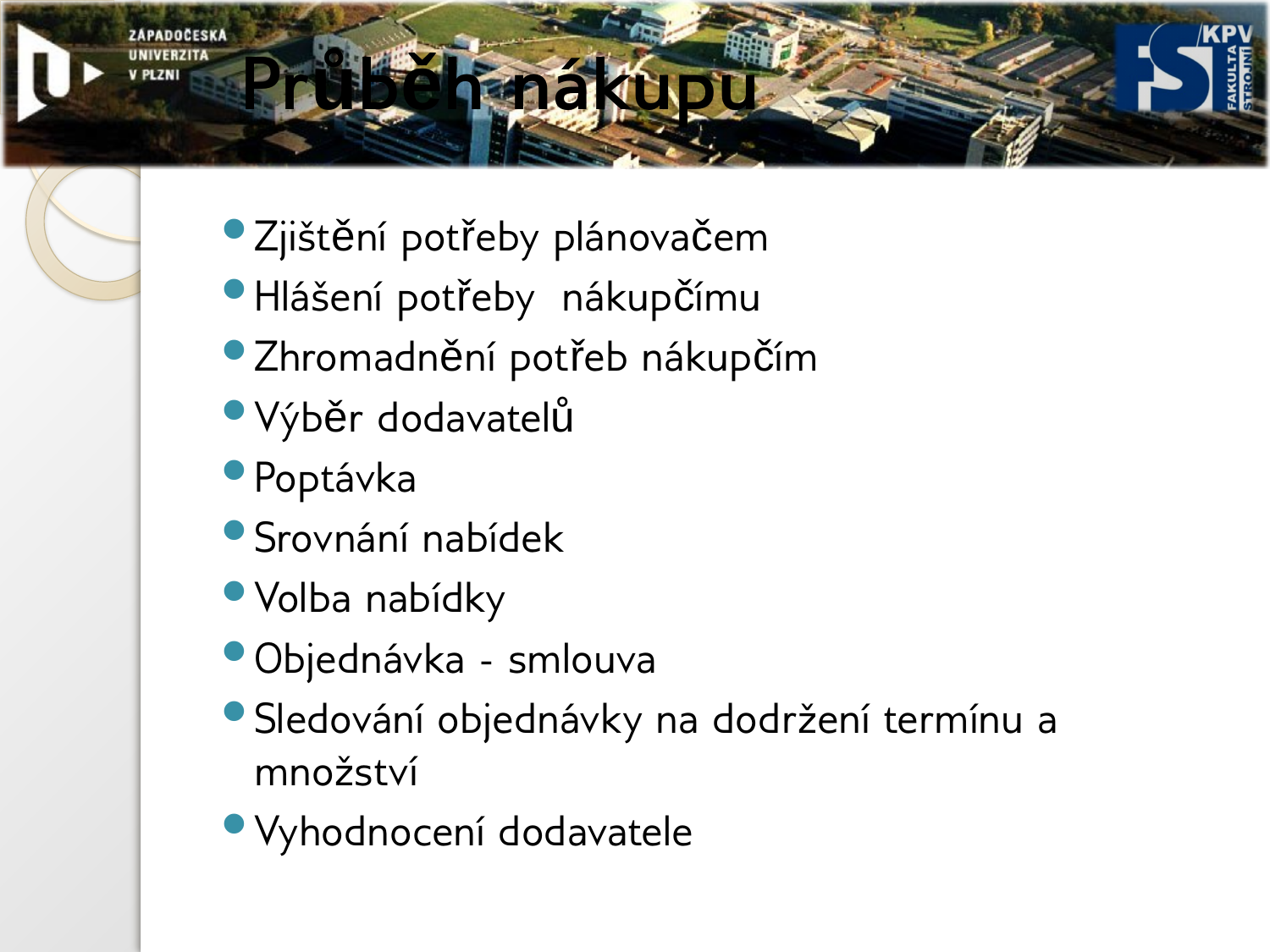

# Průběh nákupu
Zjištění potřeby plánovačem
Hlášení potřeby  nákupčímu
Zhromadnění potřeb nákupčím
Výběr dodavatelů
Poptávka
Srovnání nabídek
Volba nabídky
Objednávka - smlouva
Sledování objednávky na dodržení termínu a množství
Vyhodnocení dodavatele